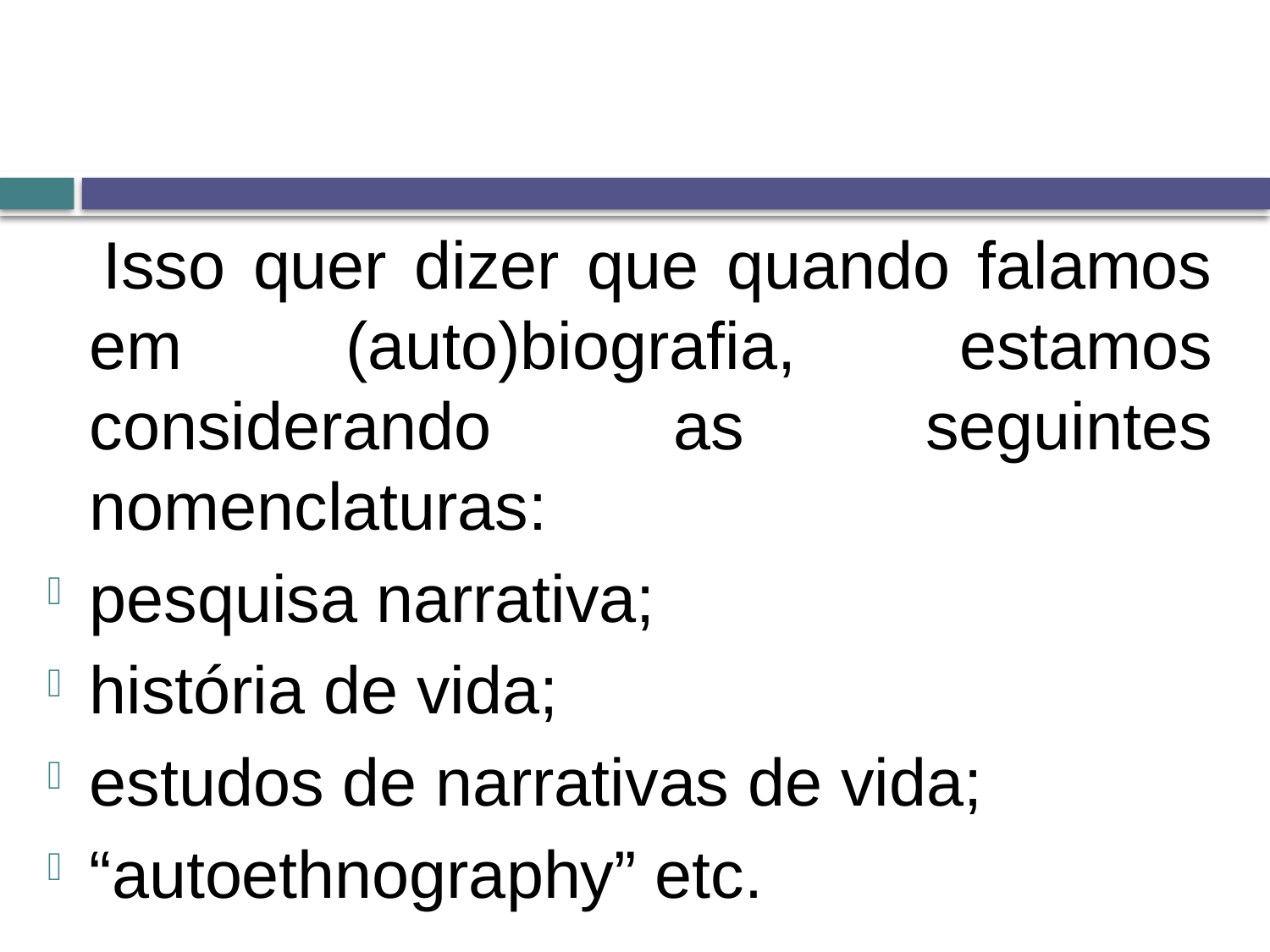

Isso quer dizer que quando falamos em (auto)biografia, estamos considerando as seguintes nomenclaturas:
pesquisa narrativa;
história de vida;
estudos de narrativas de vida;
“autoethnography” etc.